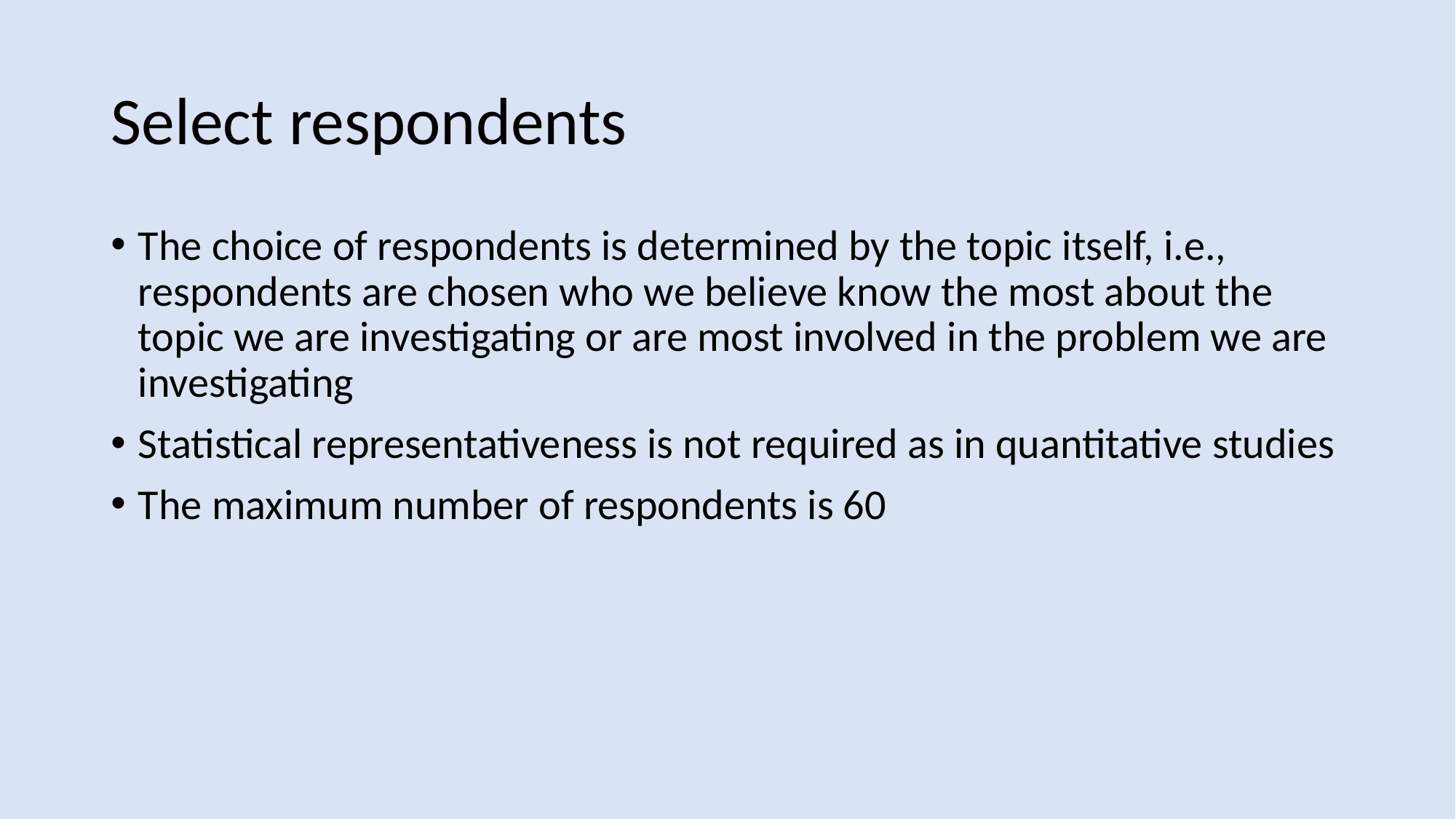

# Select respondents
The choice of respondents is determined by the topic itself, i.e., respondents are chosen who we believe know the most about the topic we are investigating or are most involved in the problem we are investigating
Statistical representativeness is not required as in quantitative studies
The maximum number of respondents is 60